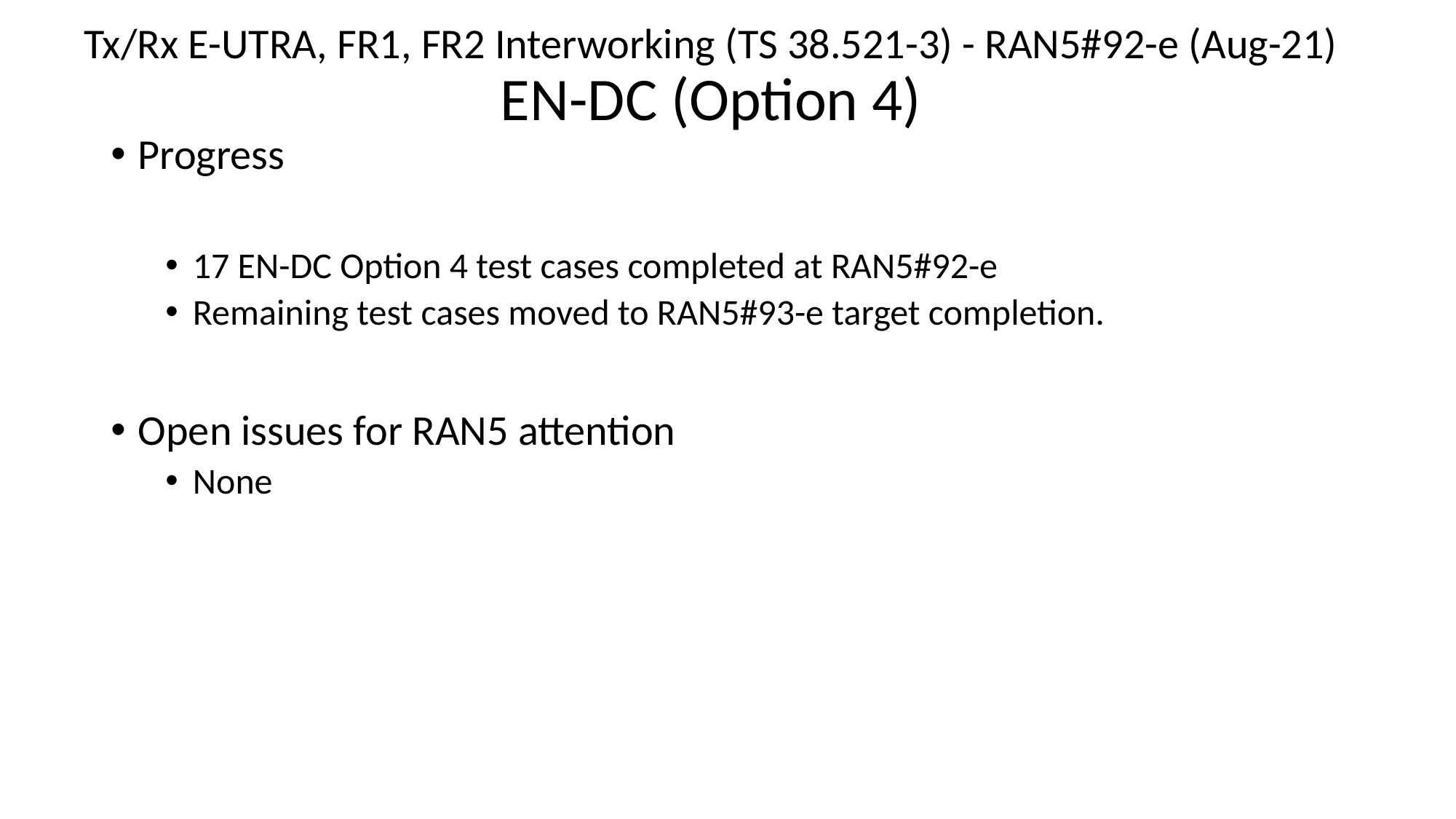

# Tx/Rx E-UTRA, FR1, FR2 Interworking (TS 38.521-3) - RAN5#92-e (Aug-21) EN-DC (Option 4)
Progress

17 EN-DC Option 4 test cases completed at RAN5#92-e
Remaining test cases moved to RAN5#93-e target completion.

Open issues for RAN5 attention
None